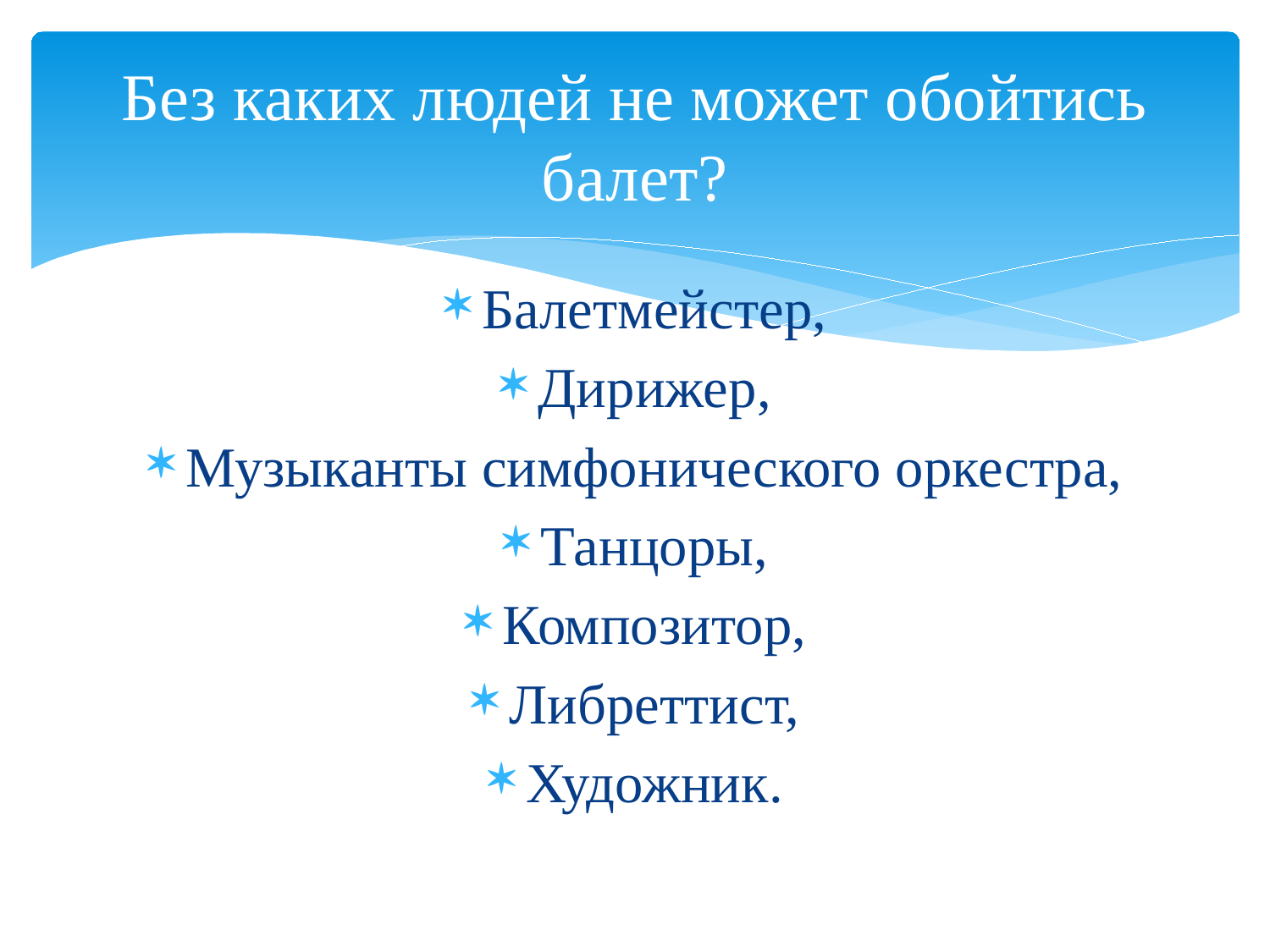

# Без каких людей не может обойтись балет?
Балетмейстер,
Дирижер,
Музыканты симфонического оркестра,
Танцоры,
Композитор,
Либреттист,
Художник.